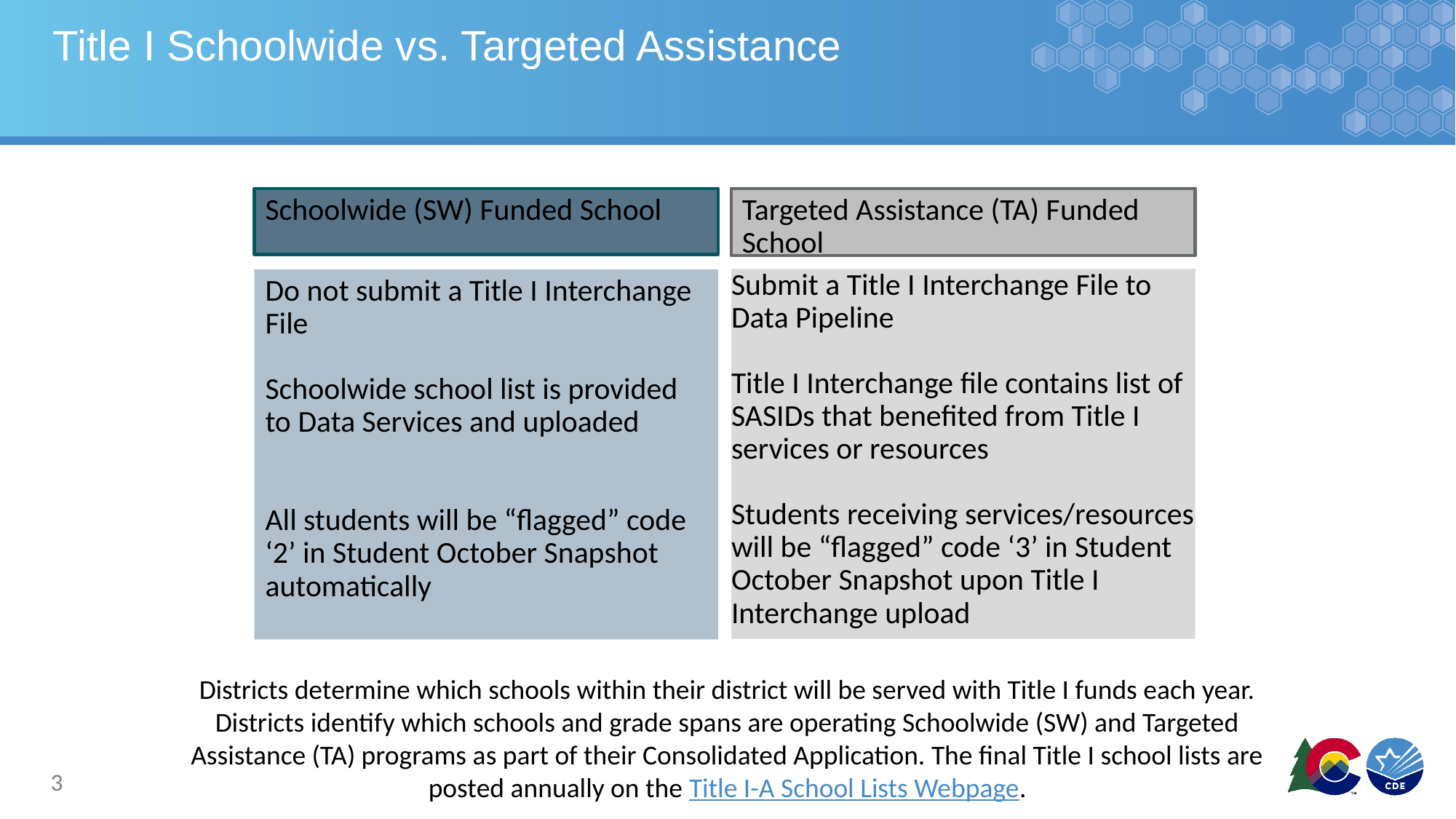

# Title I Schoolwide vs. Targeted Assistance
Targeted Assistance (TA) Funded School
Schoolwide (SW) Funded School
Submit a Title I Interchange File to Data Pipeline

Title I Interchange file contains list of SASIDs that benefited from Title I services or resources

Students receiving services/resources will be “flagged” code ‘3’ in Student October Snapshot upon Title I Interchange upload

Do not submit a Title I Interchange File

Schoolwide school list is provided to Data Services and uploaded

All students will be “flagged” code ‘2’ in Student October Snapshot automatically
Districts determine which schools within their district will be served with Title I funds each year. Districts identify which schools and grade spans are operating Schoolwide (SW) and Targeted Assistance (TA) programs as part of their Consolidated Application. The final Title I school lists are posted annually on the Title I-A School Lists Webpage.
3